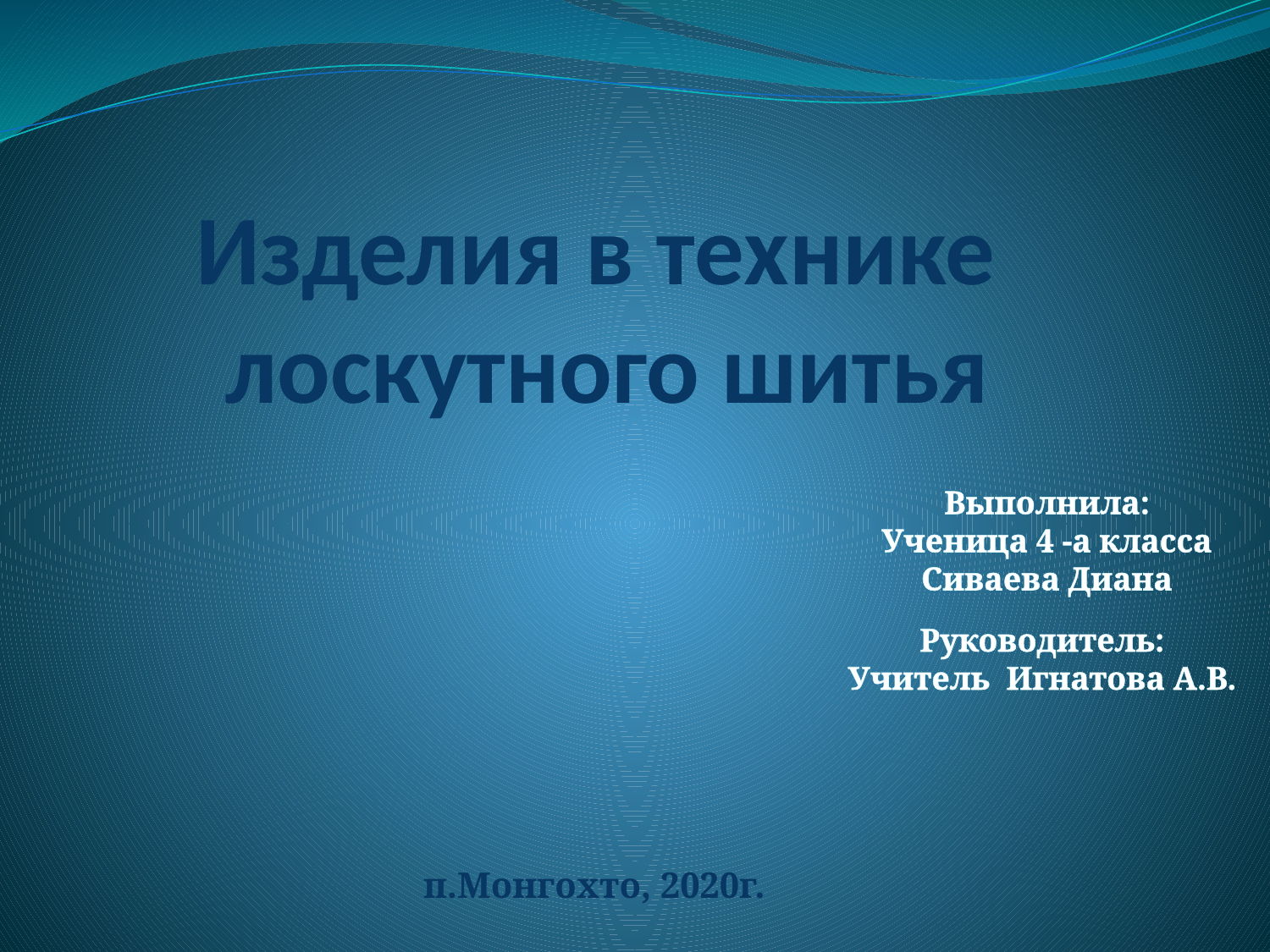

# Изделия в технике лоскутного шитья
Выполнила:
Ученица 4 -а класса
Сиваева Диана
Руководитель:
Учитель  Игнатова А.В.
п.Монгохто, 2020г.